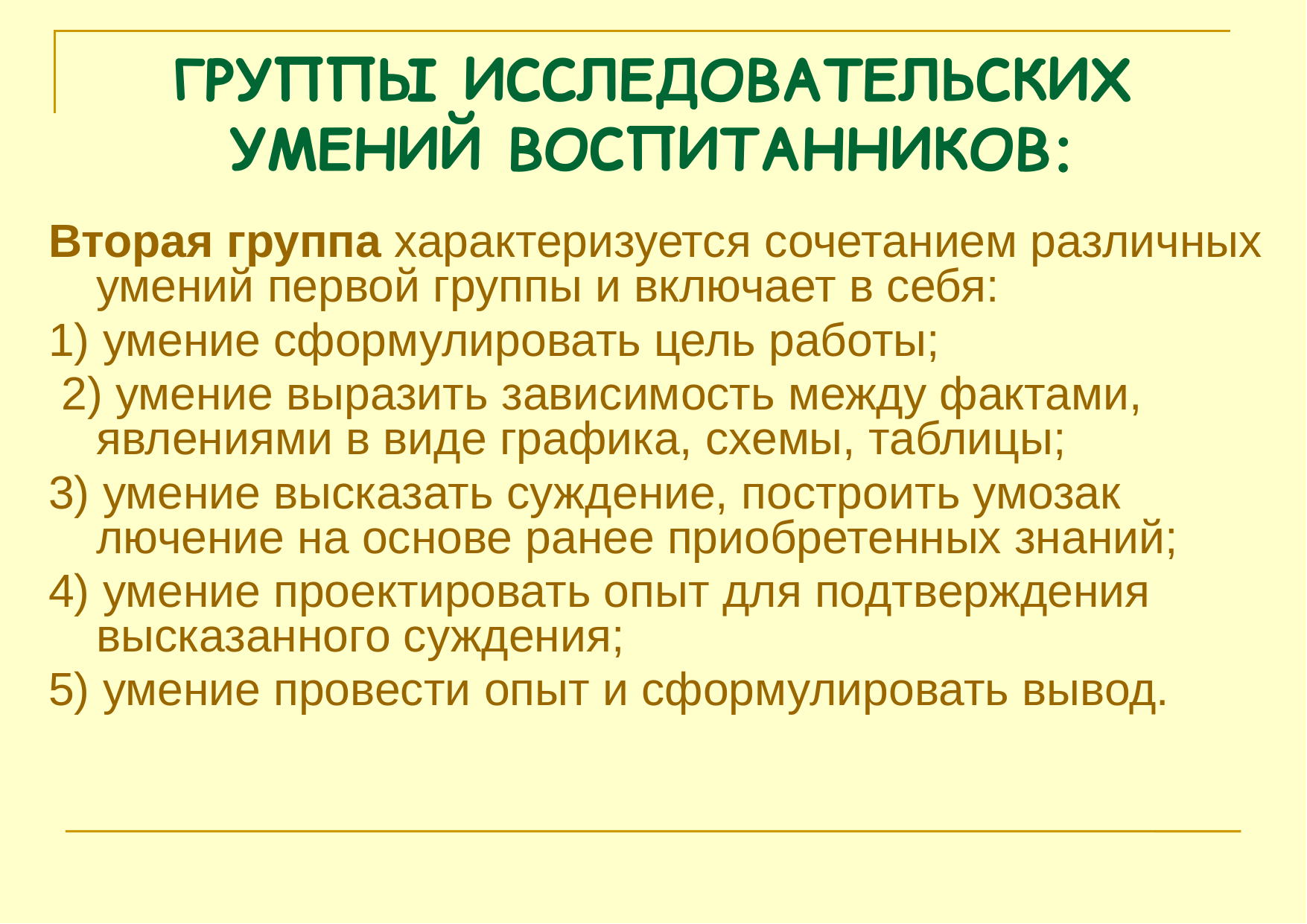

# ГРУППЫ ИССЛЕДОВАТЕЛЬСКИХ УМЕНИЙ ВОСПИТАННИКОВ:
Вторая группа характеризуется сочетанием различных умений первой группы и включает в себя:
1) умение сформулировать цель работы;
 2) умение выразить зависимость между фактами, явлениями в виде графика, схемы, таблицы;
3) умение высказать суж­дение, построить умозак­лючение на основе ранее приобретенных знаний;
4) умение проектировать опыт для подтверждения высказанного суждения;
5) умение провести опыт и сформулировать вывод.